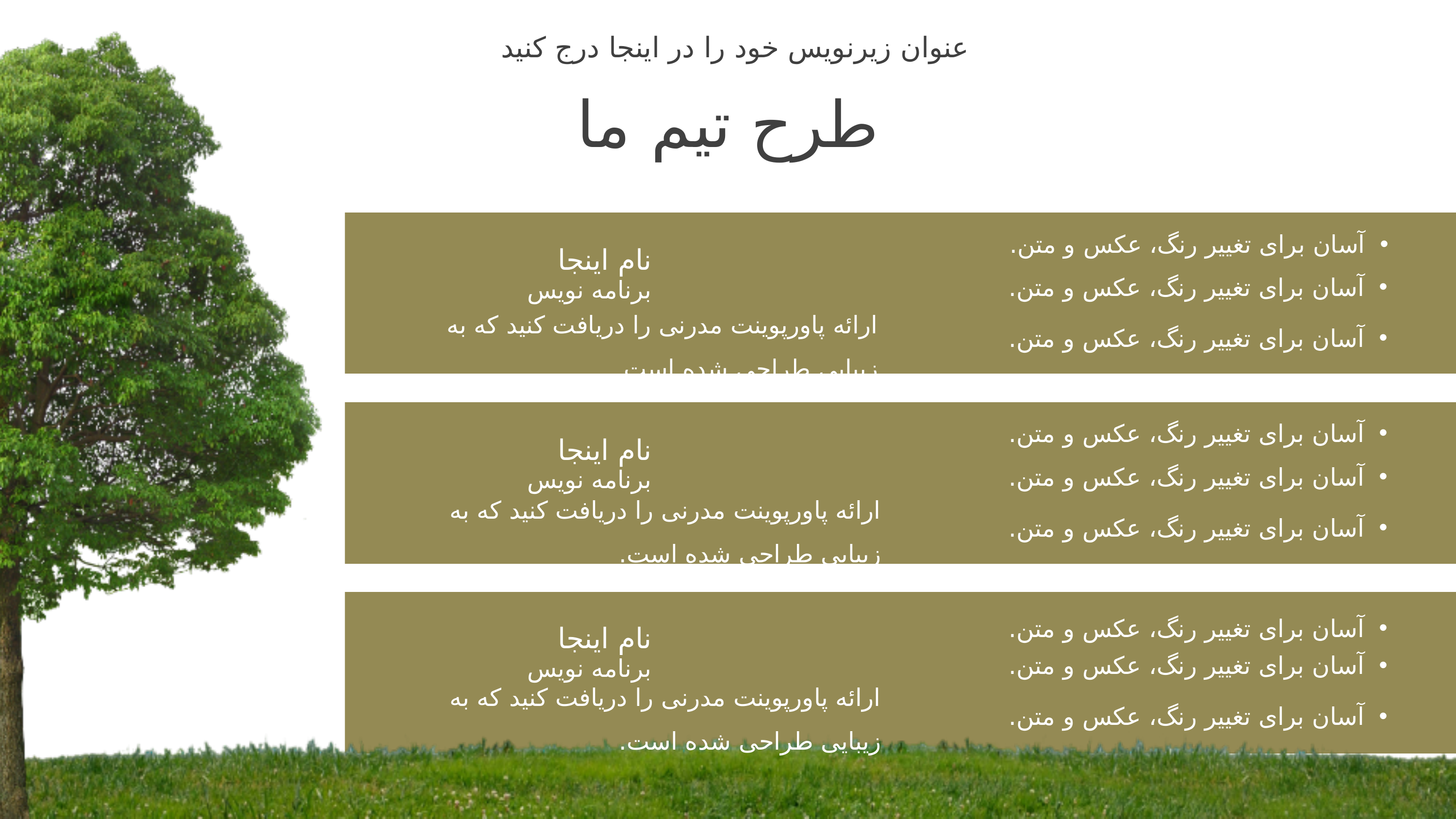

عنوان زیرنویس خود را در اینجا درج کنید

طرح تیم ما

آسان برای تغییر رنگ، عکس و متن.
نام اینجا
آسان برای تغییر رنگ، عکس و متن.
برنامه نویس
ارائه پاورپوینت مدرنی را دریافت کنید که به زیبایی طراحی شده است.
آسان برای تغییر رنگ، عکس و متن.

آسان برای تغییر رنگ، عکس و متن.
نام اینجا
آسان برای تغییر رنگ، عکس و متن.
برنامه نویس
ارائه پاورپوینت مدرنی را دریافت کنید که به زیبایی طراحی شده است.
آسان برای تغییر رنگ، عکس و متن.

آسان برای تغییر رنگ، عکس و متن.
نام اینجا
آسان برای تغییر رنگ، عکس و متن.
برنامه نویس
ارائه پاورپوینت مدرنی را دریافت کنید که به زیبایی طراحی شده است.
آسان برای تغییر رنگ، عکس و متن.